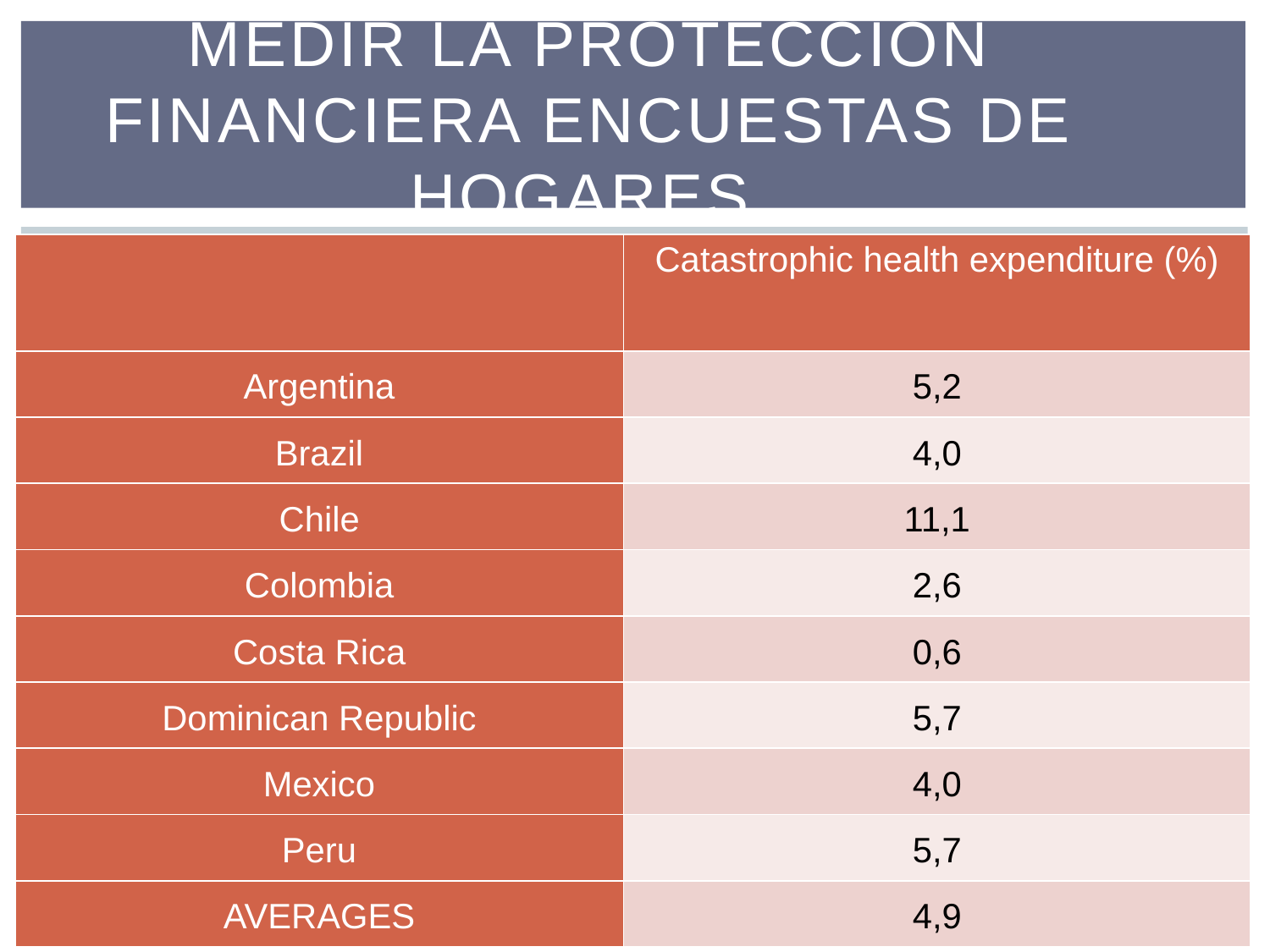

# Medir la protección financiera encuestas de hogares
|  | Catastrophic health expenditure (%) |
| --- | --- |
| Argentina | 5,2 |
| Brazil | 4,0 |
| Chile | 11,1 |
| Colombia | 2,6 |
| Costa Rica | 0,6 |
| Dominican Republic | 5,7 |
| Mexico | 4,0 |
| Peru | 5,7 |
| AVERAGES | 4,9 |